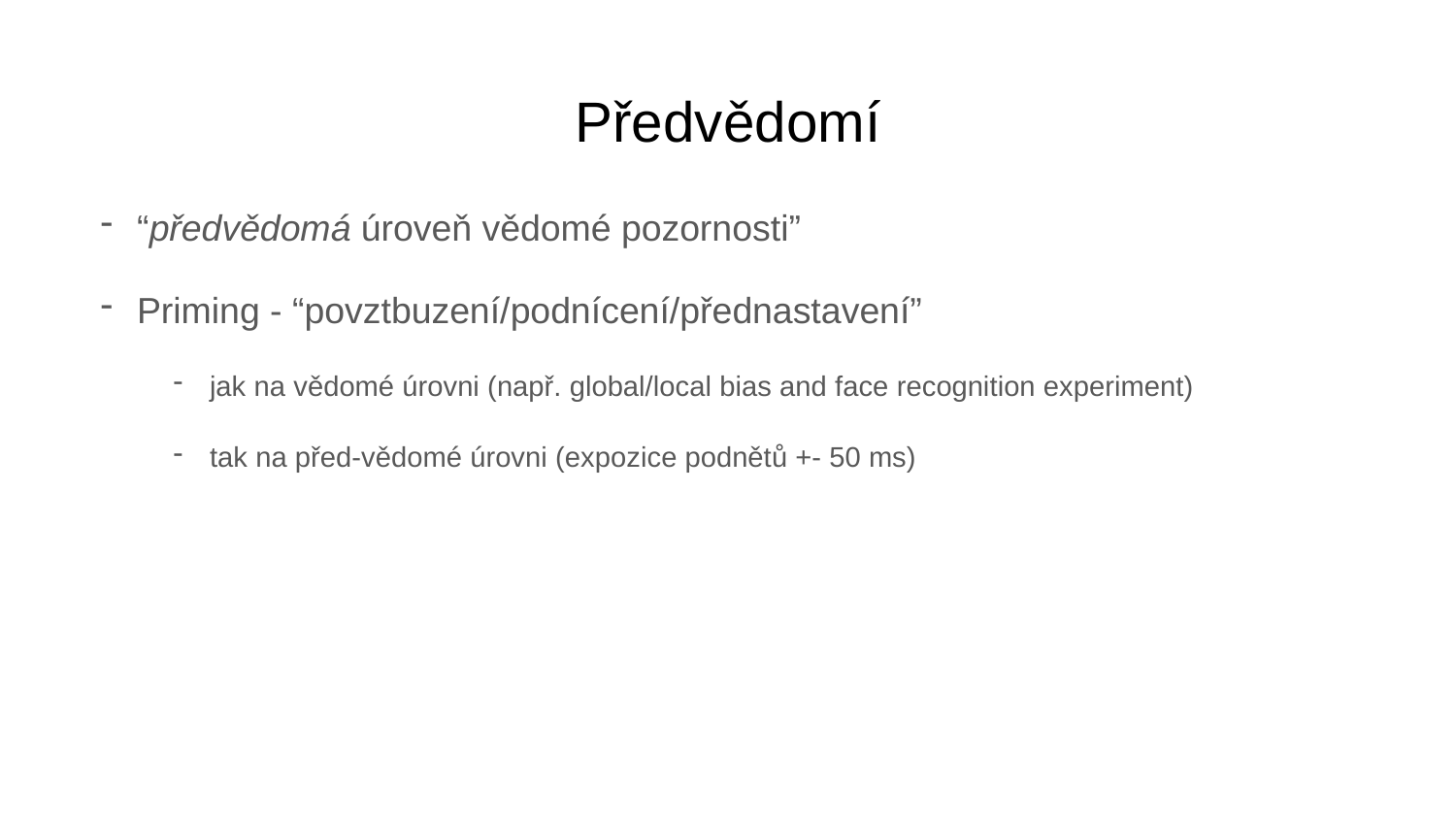

# Předvědomí
“předvědomá úroveň vědomé pozornosti”
Priming - “povztbuzení/podnícení/přednastavení”
jak na vědomé úrovni (např. global/local bias and face recognition experiment)
tak na před-vědomé úrovni (expozice podnětů +- 50 ms)